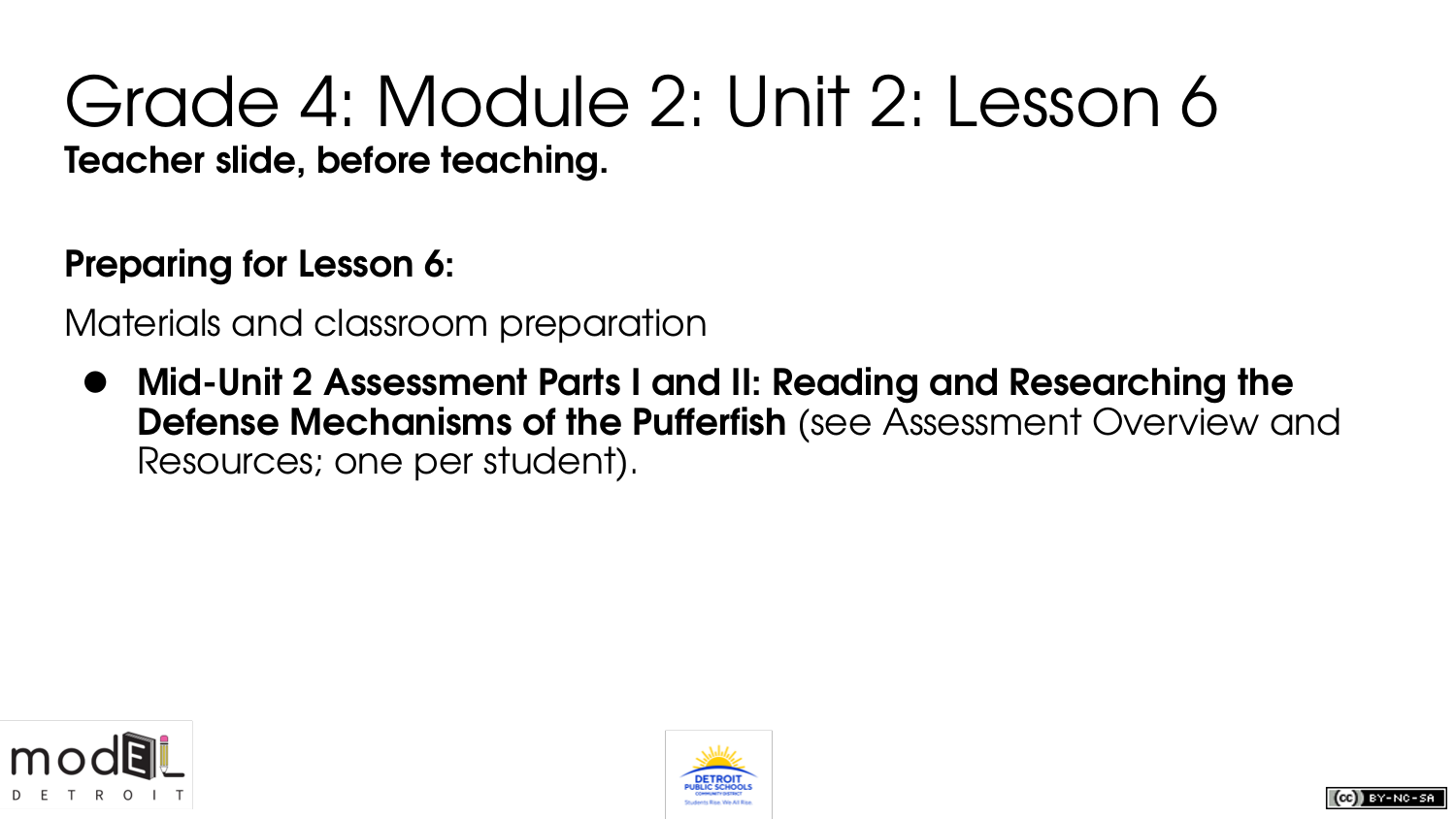

# Grade 4: Module 2: Unit 2: Lesson 6
Teacher slide, before teaching.
Preparing for Lesson 6:
Materials and classroom preparation
Mid-Unit 2 Assessment Parts I and II: Reading and Researching the Defense Mechanisms of the Pufferfish (see Assessment Overview and Resources; one per student).